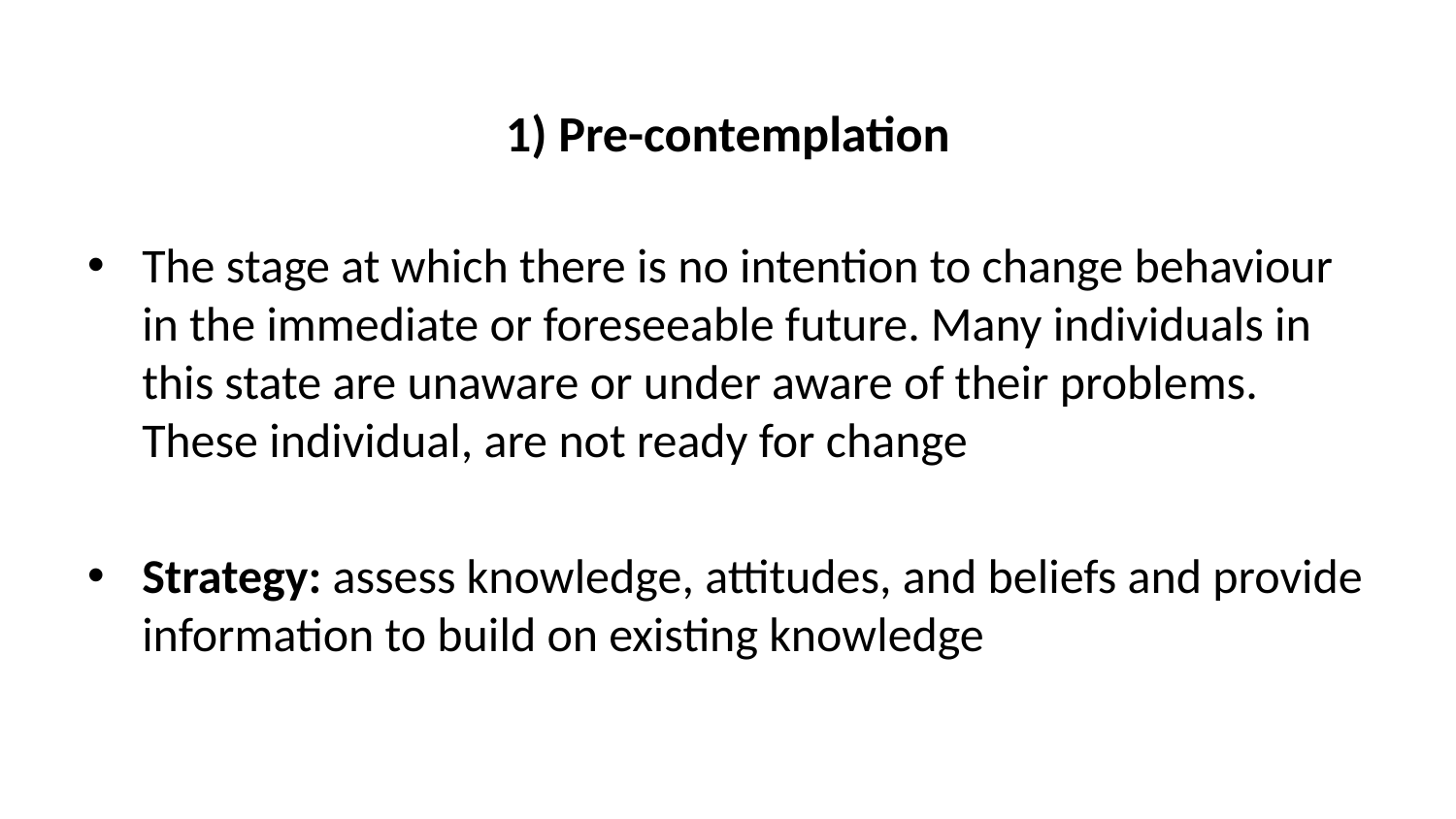

# 1) Pre-contemplation
The stage at which there is no intention to change behaviour in the immediate or foreseeable future. Many individuals in this state are unaware or under aware of their problems. These individual, are not ready for change

Strategy: assess knowledge, attitudes, and beliefs and provide information to build on existing knowledge